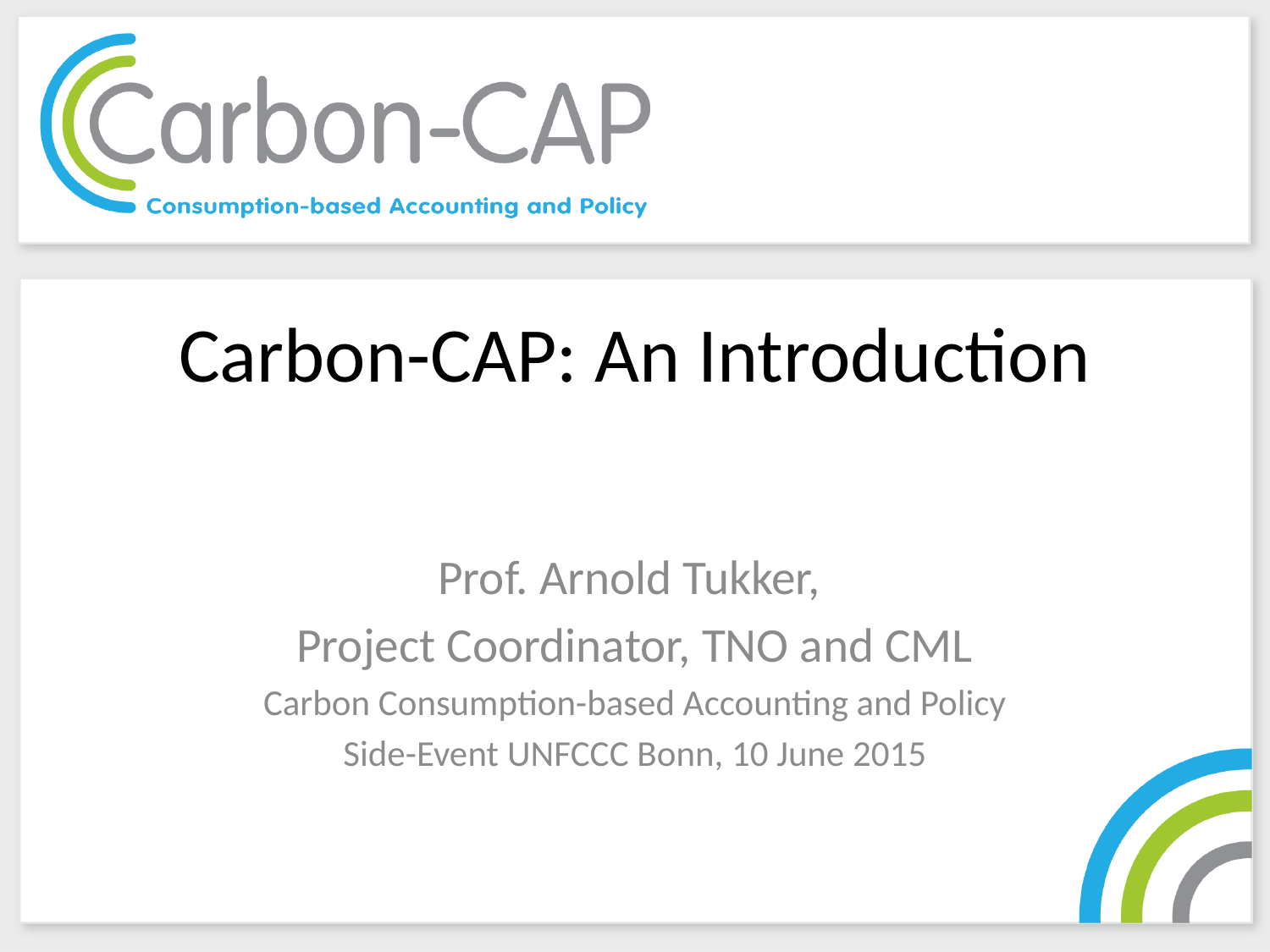

# Carbon-CAP: An Introduction
Prof. Arnold Tukker,
Project Coordinator, TNO and CML
Carbon Consumption-based Accounting and Policy
Side-Event UNFCCC Bonn, 10 June 2015